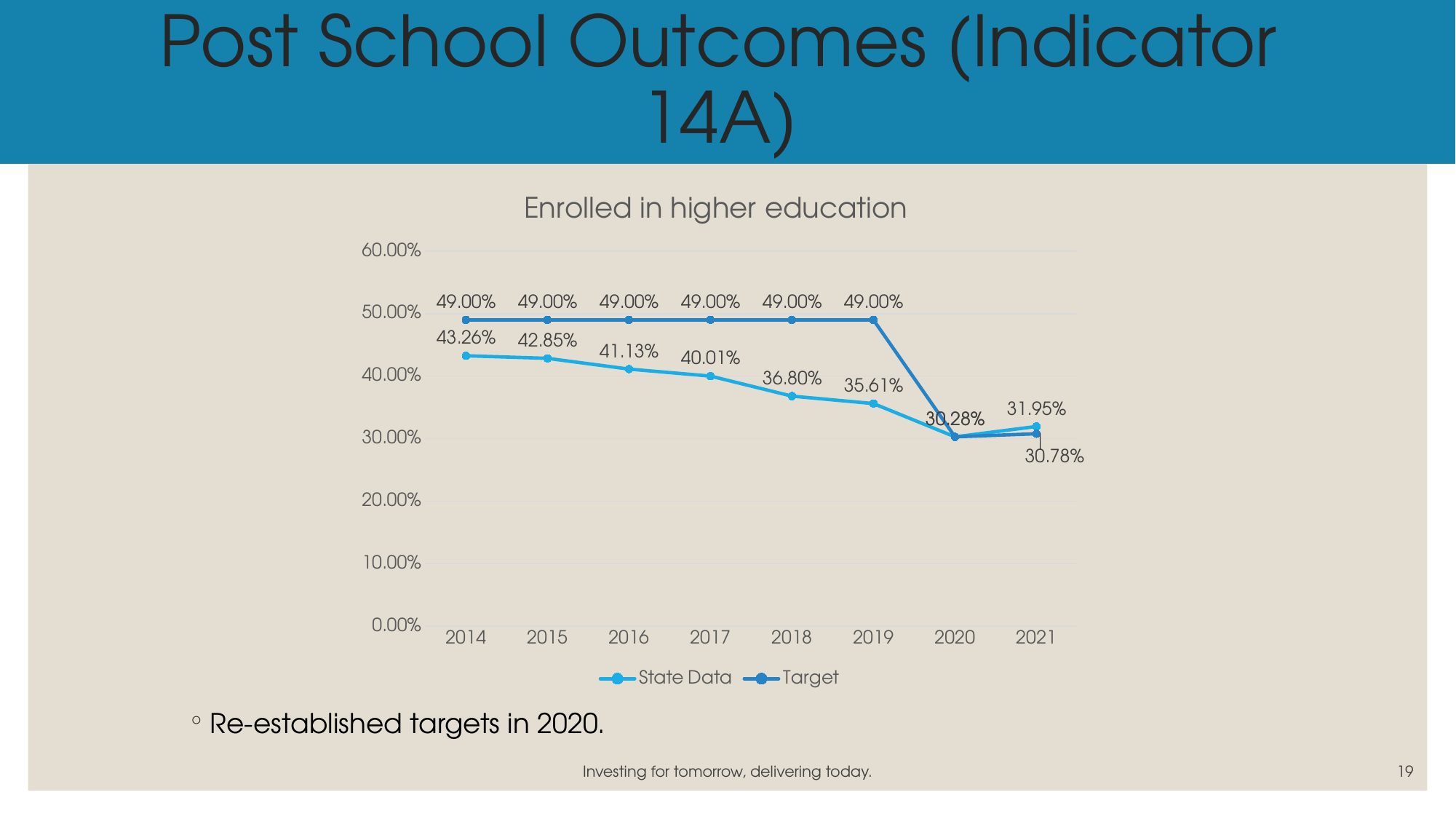

# Post School Outcomes (Indicator 14A)

### Chart: Enrolled in higher education

| Category | State Data | Target |
|---|---|---|
| 2014 | 0.4326 | 0.49 |
| 2015 | 0.4285 | 0.49 |
| 2016 | 0.4113 | 0.49 |
| 2017 | 0.4001 | 0.49 |
| 2018 | 0.368 | 0.49 |
| 2019 | 0.3561 | 0.49 |
| 2020 | 0.3028 | 0.3028 |
| 2021 | 0.3195 | 0.3078 |
Re-established targets in 2020.

Investing for tomorrow, delivering today.
19